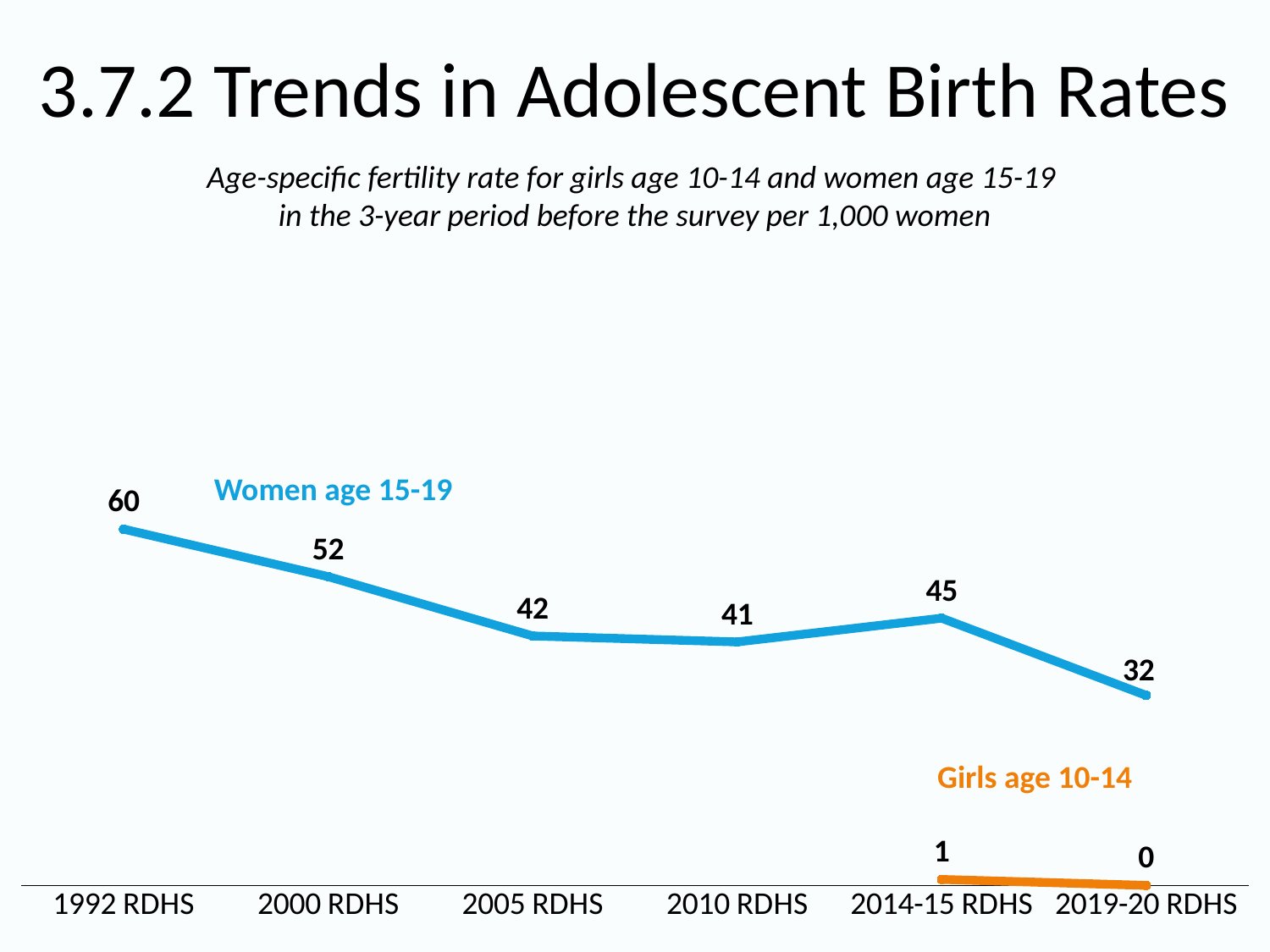

# 3.7.2 Trends in Adolescent Birth Rates
Age-specific fertility rate for girls age 10-14 and women age 15-19
in the 3-year period before the survey per 1,000 women

### Chart

| Category | 10 to 14 | 15 to 19 |
|---|---|---|
| 1992 RDHS | None | 60.0 |
| 2000 RDHS | None | 52.0 |
| 2005 RDHS | None | 42.0 |
| 2010 RDHS | None | 41.0 |
| 2014-15 RDHS | 1.0 | 45.0 |
| 2019-20 RDHS | 0.0 | 32.0 |
Women age 15-19
Girls age 10-14